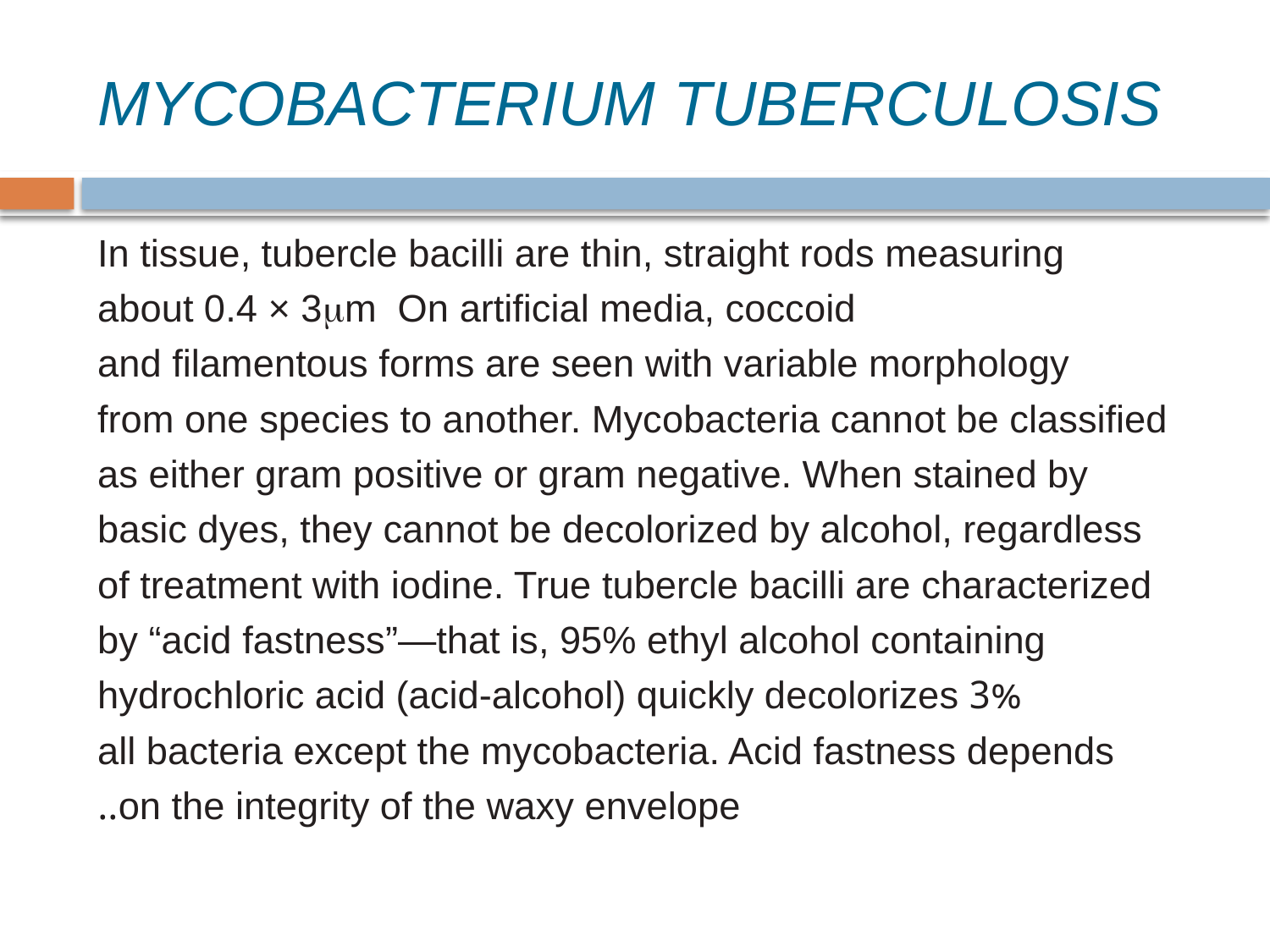

# MYCOBACTERIUM TUBERCULOSIS
In tissue, tubercle bacilli are thin, straight rods measuring
about 0.4 × 3μm  On artificial media, coccoid
and filamentous forms are seen with variable morphology
from one species to another. Mycobacteria cannot be classified
as either gram positive or gram negative. When stained by
basic dyes, they cannot be decolorized by alcohol, regardless
of treatment with iodine. True tubercle bacilli are characterized
by “acid fastness”—that is, 95% ethyl alcohol containing
3% hydrochloric acid (acid-alcohol) quickly decolorizes
all bacteria except the mycobacteria. Acid fastness depends
on the integrity of the waxy envelope..